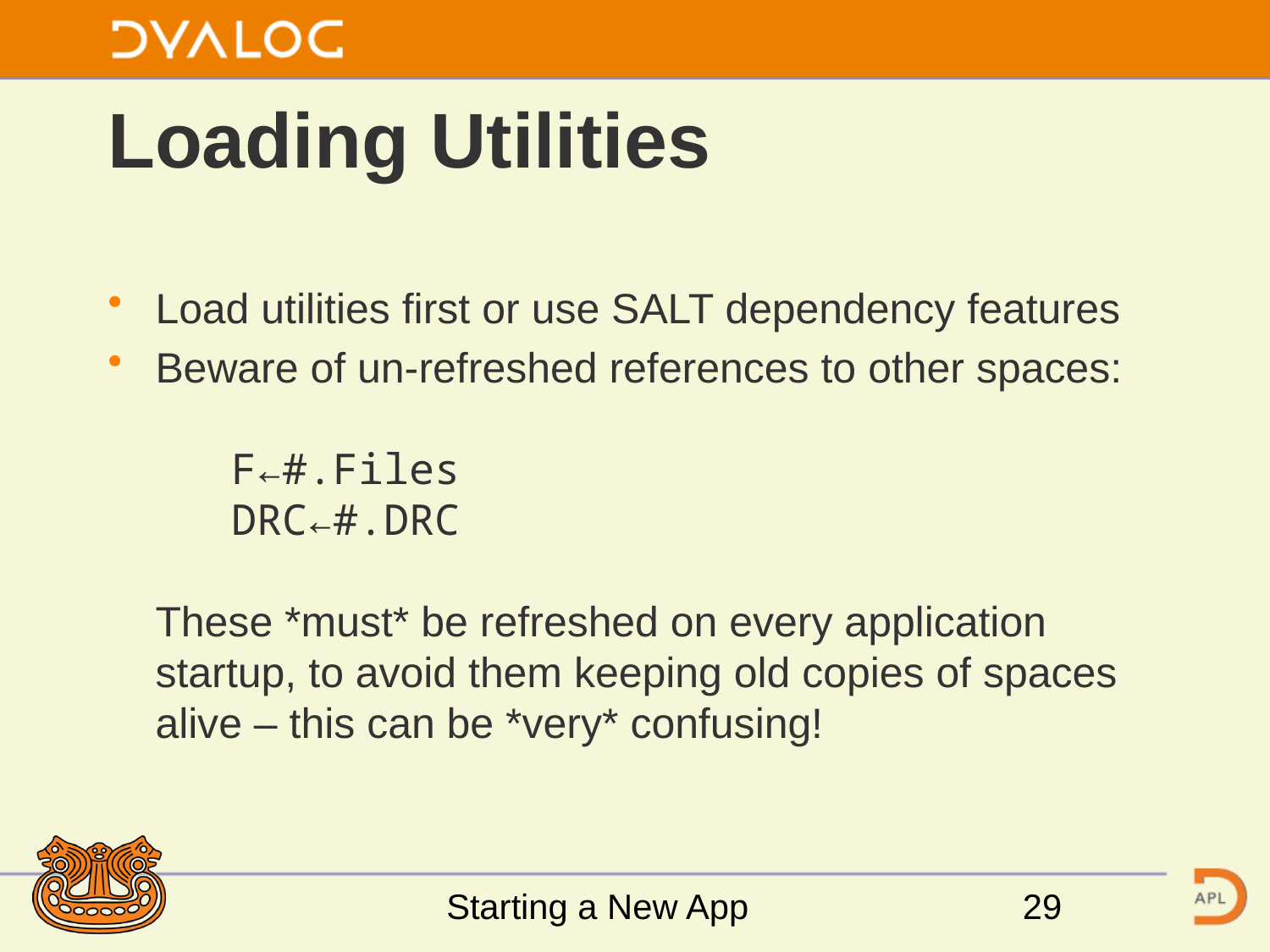

# Loading Utilities
Load utilities first or use SALT dependency features
Beware of un-refreshed references to other spaces:
   F←#.Files
   DRC←#.DRC
These *must* be refreshed on every application startup, to avoid them keeping old copies of spaces alive – this can be *very* confusing!

Starting a New App
29